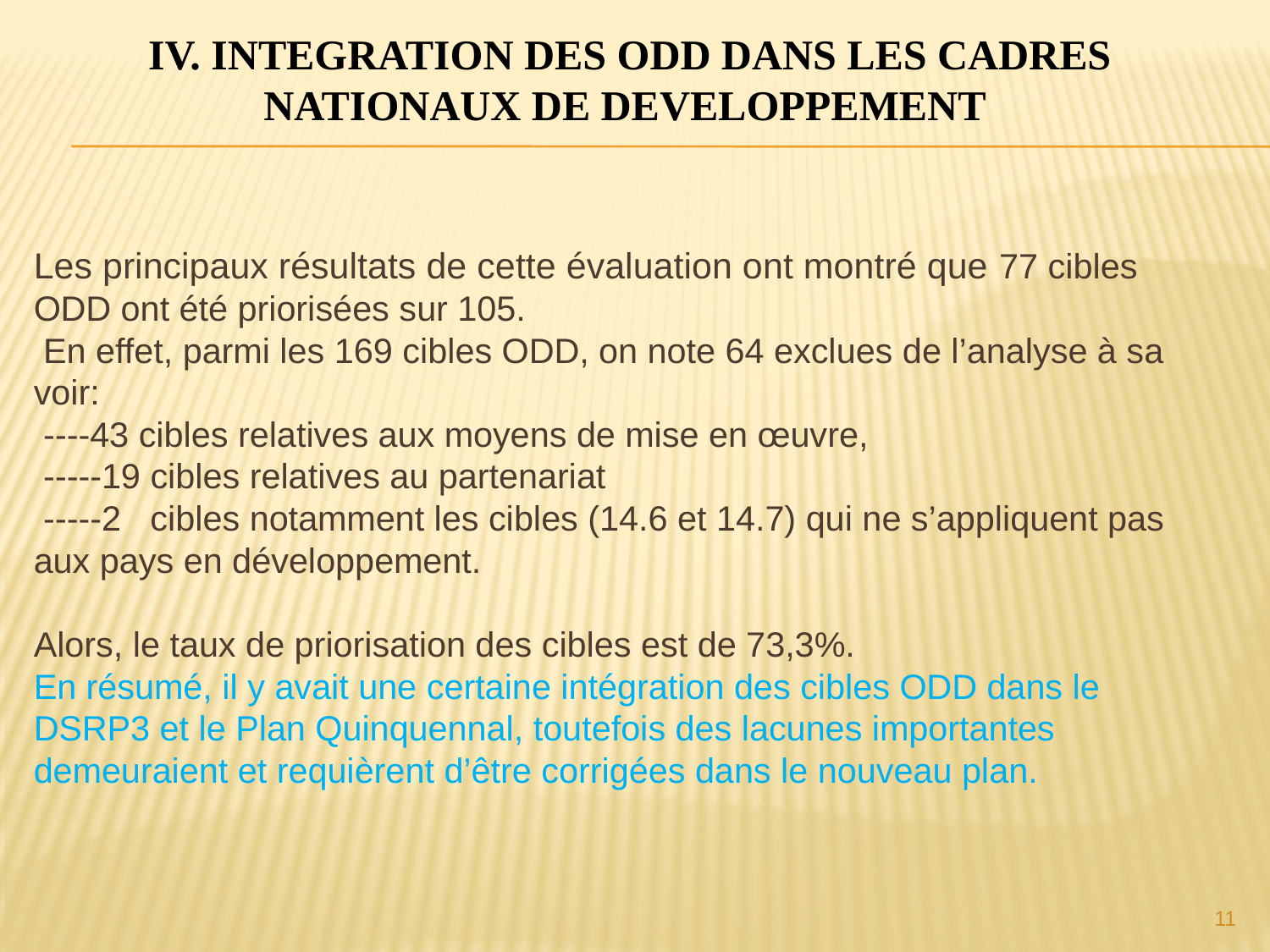

IV. INTEGRATION DES ODD DANS LES CADRES NATIONAUX DE DEVELOPPEMENT

# Les principaux résultats de cette évaluation ont montré que 77 cibles ODD ont été priorisées sur 105. En effet, parmi les 169 cibles ODD, on note 64 exclues de l’analyse à sa voir: ----43 cibles relatives aux moyens de mise en œuvre, -----19 cibles relatives au partenariat -----2   cibles notamment les cibles (14.6 et 14.7) qui ne s’appliquent pas aux pays en développement. Alors, le taux de priorisation des cibles est de 73,3%. En résumé, il y avait une certaine intégration des cibles ODD dans le DSRP3 et le Plan Quinquennal, toutefois des lacunes importantes demeuraient et requièrent d’être corrigées dans le nouveau plan.

11